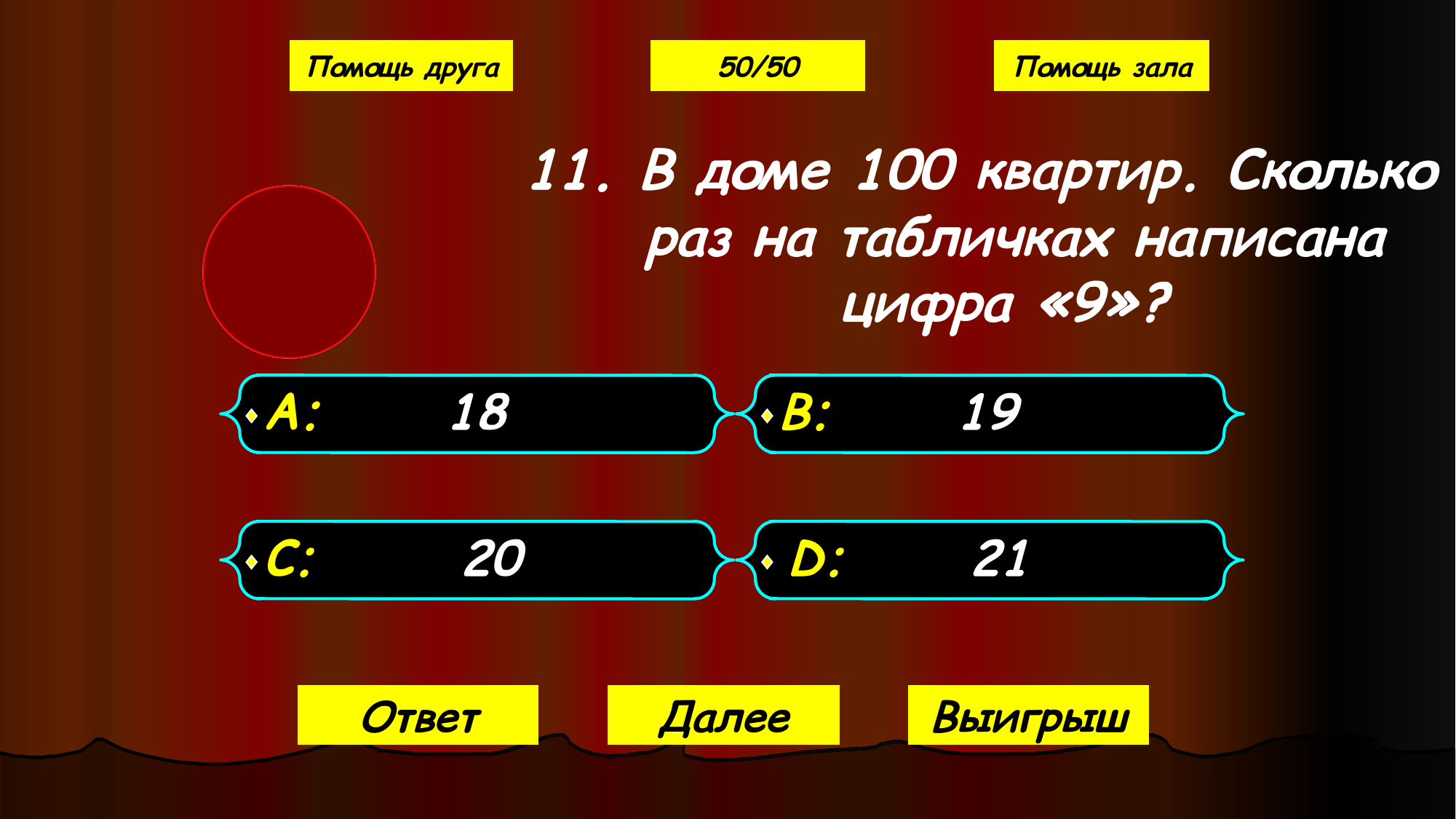

Помощь друга
50/50
Помощь зала
 11. В доме 100 квартир. Сколько раз на табличках написана цифра «9»?

А:      18
В:      19

С:         20

D:      21

Ответ
Далее
Выигрыш